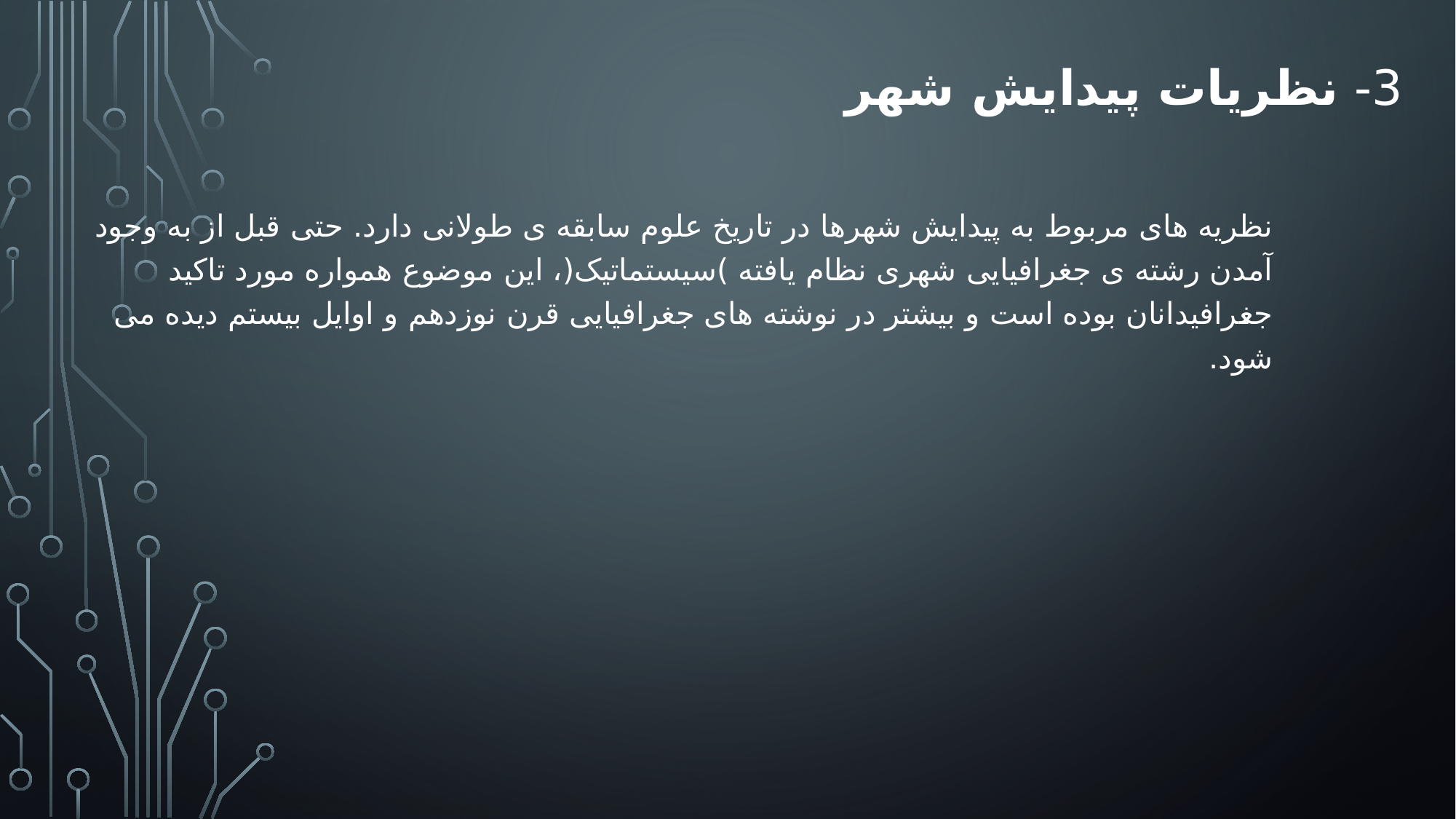

# 3- نظریات پیدایش شهر
نظریه های مربوط به پیدایش شهرها در تاریخ علوم سابقه ی طولانی دارد. حتی قبل از به وجود آمدن رشته ی جغرافیایی شهری نظام یافته )سیستماتیک(، این موضوع همواره مورد تاکید جغرافیدانان بوده است و بیشتر در نوشته های جغرافیایی قرن نوزدهم و اوایل بیستم دیده می شود.